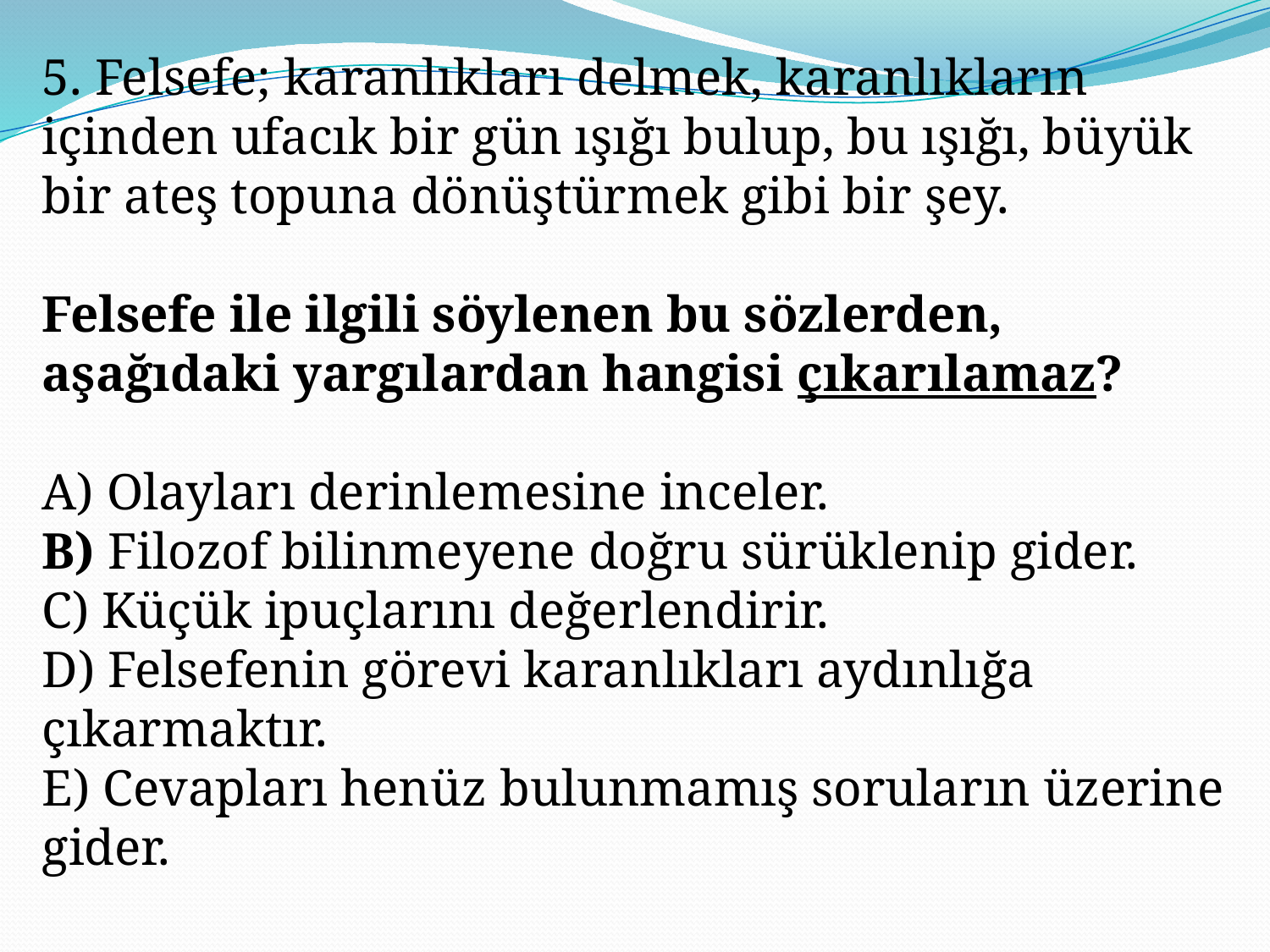

5. Felsefe; karanlıkları delmek, karanlıkların içinden ufacık bir gün ışığı bulup, bu ışığı, büyük bir ateş topuna dönüştürmek gibi bir şey.

Felsefe ile ilgili söylenen bu sözlerden, aşağıdaki yargılardan hangisi çıkarılamaz?

A) Olayları derinlemesine inceler.
B) Filozof bilinmeyene doğru sürüklenip gider.
C) Küçük ipuçlarını değerlendirir.
D) Felsefenin görevi karanlıkları aydınlığa çıkarmaktır.
E) Cevapları henüz bulunmamış soruların üzerine gider.